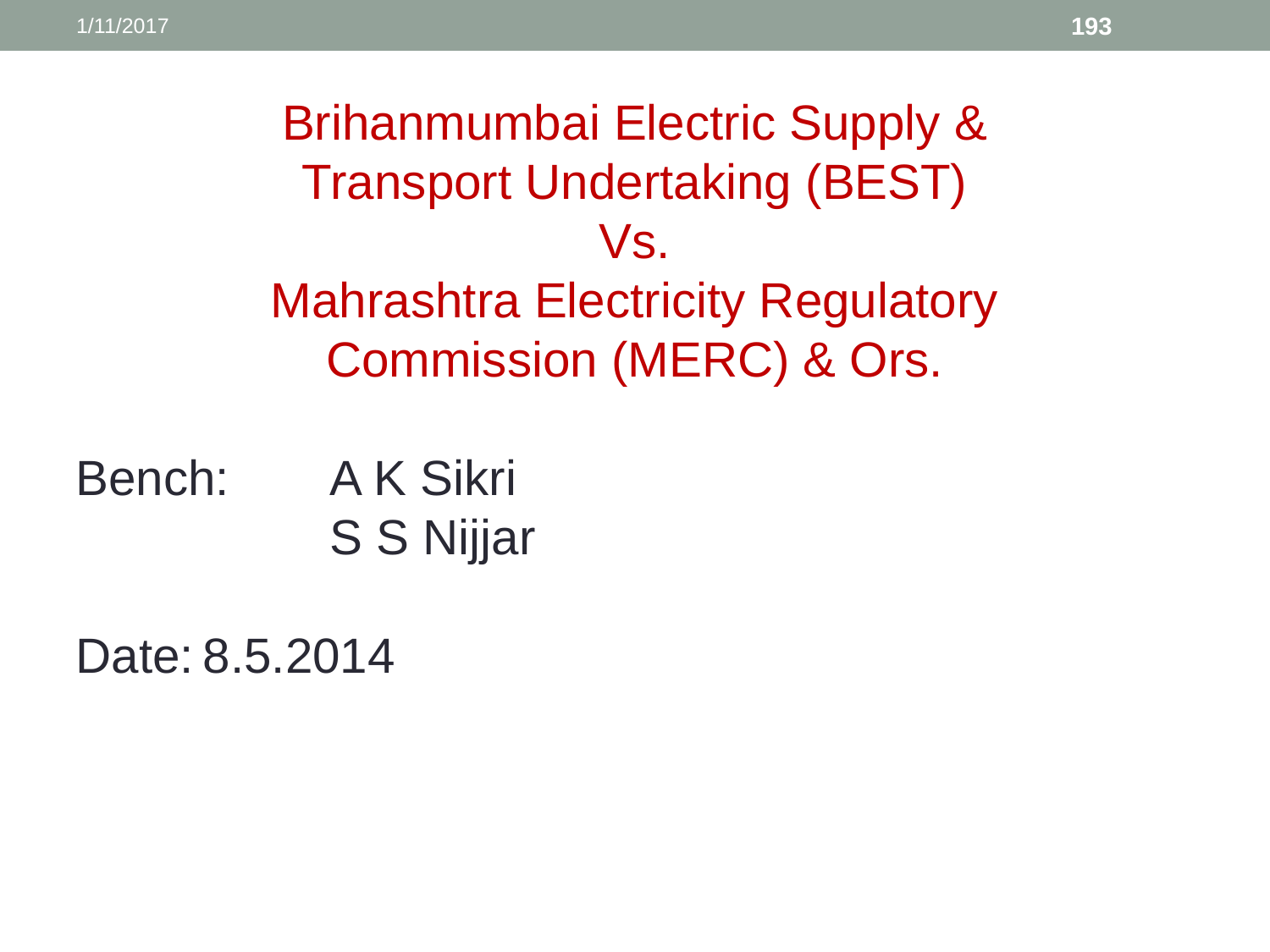

1/11/2017
193
Brihanmumbai Electric Supply &
Transport Undertaking (BEST)
Vs.
Mahrashtra Electricity Regulatory
Commission (MERC) & Ors.

Bench: 	A K Sikri
		S S Nijjar

Date:	8.5.2014